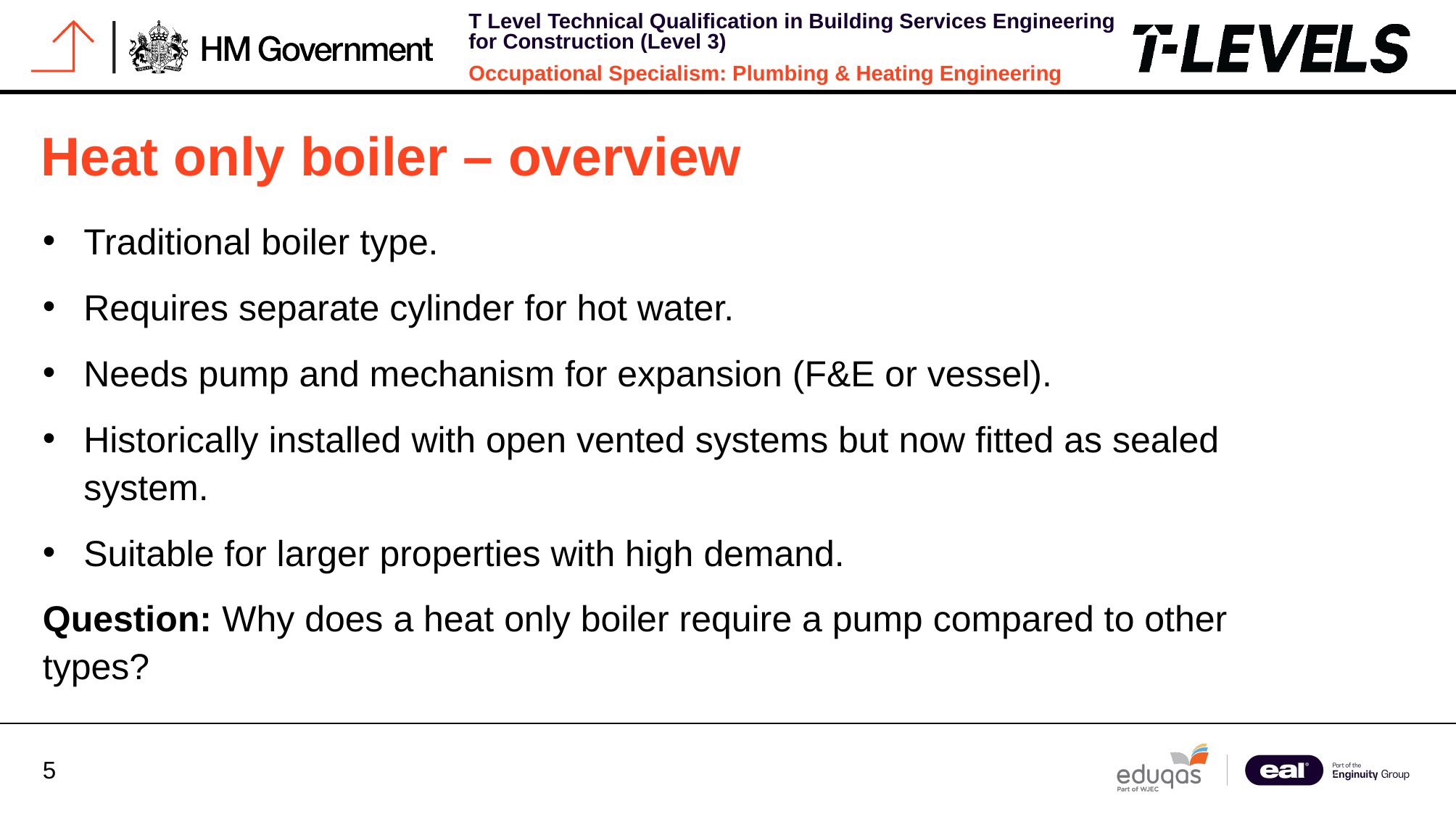

# Heat only boiler – overview
Traditional boiler type.
Requires separate cylinder for hot water.
Needs pump and mechanism for expansion (F&E or vessel).
Historically installed with open vented systems but now fitted as sealed system.
Suitable for larger properties with high demand.
Question: Why does a heat only boiler require a pump compared to other types?